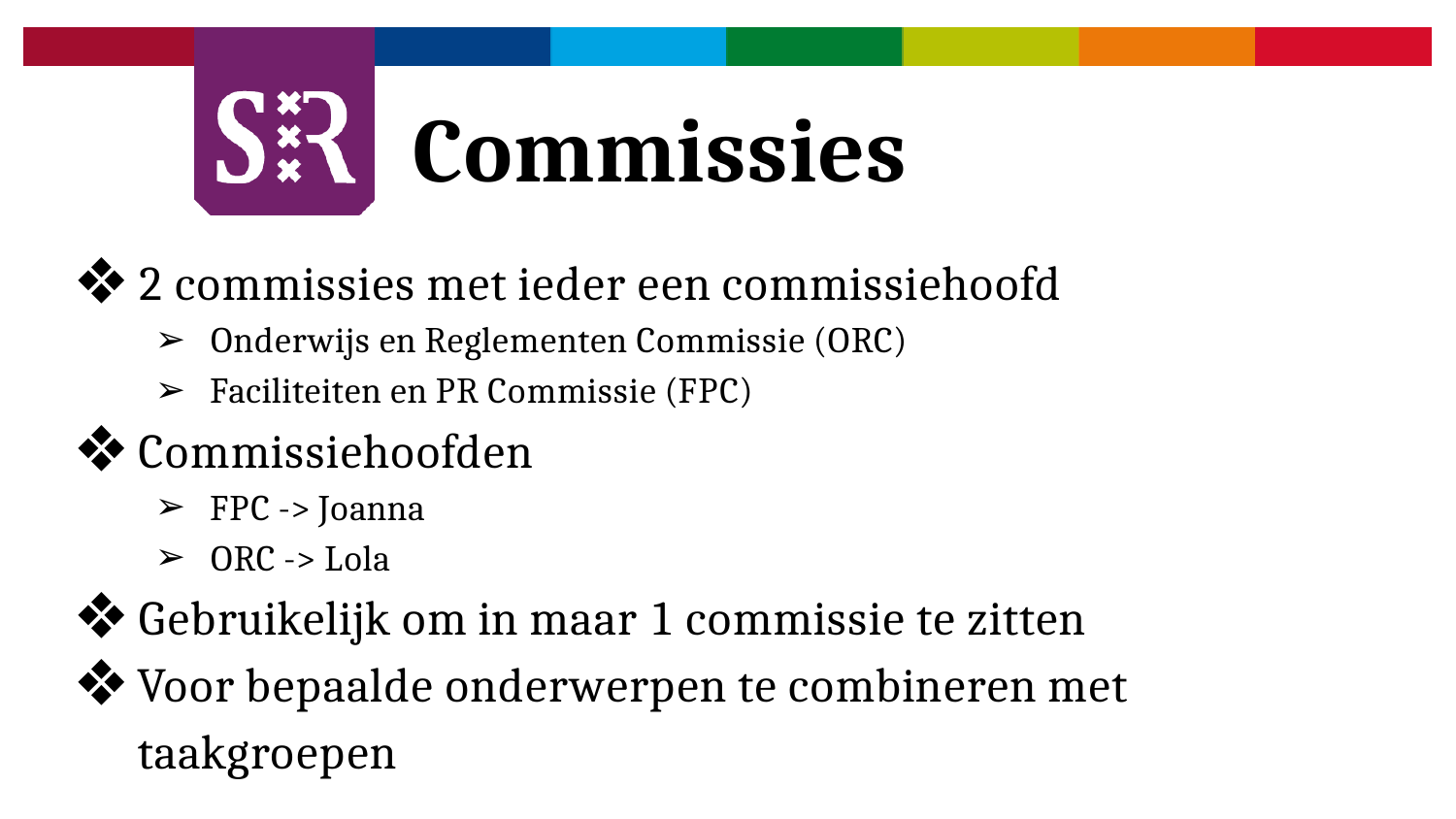

# Commissies
2 commissies met ieder een commissiehoofd
Onderwijs en Reglementen Commissie (ORC)
Faciliteiten en PR Commissie (FPC)
Commissiehoofden
FPC -> Joanna
ORC -> Lola
Gebruikelijk om in maar 1 commissie te zitten
Voor bepaalde onderwerpen te combineren met taakgroepen